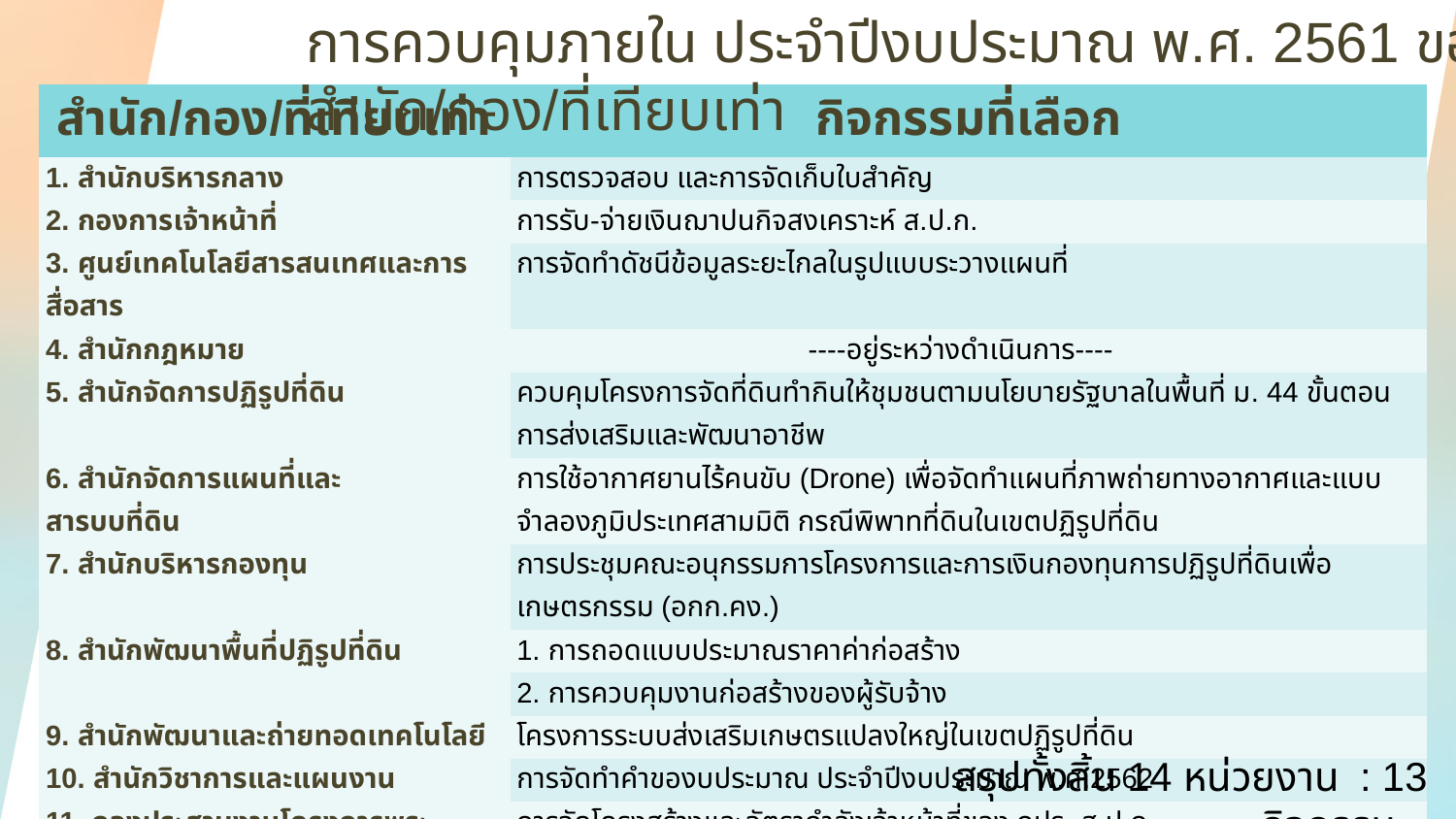

การควบคุมภายใน ประจำปีงบประมาณ พ.ศ. 2561 ของสำนัก/กอง/ที่เทียบเท่า
| สำนัก/กอง/ที่เทียบเท่า | กิจกรรมที่เลือก |
| --- | --- |
| 1. สำนักบริหารกลาง | การตรวจสอบ และการจัดเก็บใบสำคัญ |
| 2. กองการเจ้าหน้าที่ | การรับ-จ่ายเงินฌาปนกิจสงเคราะห์ ส.ป.ก. |
| 3. ศูนย์เทคโนโลยีสารสนเทศและการสื่อสาร | การจัดทำดัชนีข้อมูลระยะไกลในรูปแบบระวางแผนที่ |
| 4. สำนักกฎหมาย | ----อยู่ระหว่างดำเนินการ---- |
| 5. สำนักจัดการปฏิรูปที่ดิน | ควบคุมโครงการจัดที่ดินทำกินให้ชุมชนตามนโยบายรัฐบาลในพื้นที่ ม. 44 ขั้นตอนการส่งเสริมและพัฒนาอาชีพ |
| 6. สำนักจัดการแผนที่และ สารบบที่ดิน | การใช้อากาศยานไร้คนขับ (Drone) เพื่อจัดทำแผนที่ภาพถ่ายทางอากาศและแบบจำลองภูมิประเทศสามมิติ กรณีพิพาทที่ดินในเขตปฏิรูปที่ดิน |
| 7. สำนักบริหารกองทุน | การประชุมคณะอนุกรรมการโครงการและการเงินกองทุนการปฏิรูปที่ดินเพื่อเกษตรกรรม (อกก.คง.) |
| 8. สำนักพัฒนาพื้นที่ปฏิรูปที่ดิน | 1. การถอดแบบประมาณราคาค่าก่อสร้าง |
|  | 2. การควบคุมงานก่อสร้างของผู้รับจ้าง |
| 9. สำนักพัฒนาและถ่ายทอดเทคโนโลยี | โครงการระบบส่งเสริมเกษตรแปลงใหญ่ในเขตปฏิรูปที่ดิน |
| 10. สำนักวิชาการและแผนงาน | การจัดทำคำของบประมาณ ประจำปีงบประมาณ พ.ศ.2562 |
| 11. กองประสานงานโครงการพระราชดำริและโครงการพิเศษ | การจัดโครงสร้างและอัตรากำลังเจ้าหน้าที่ของ กปร. ส.ป.ก. |
| 12. ศูนย์พัฒนาและส่งเสริมศิลปาชีพ | ----อยู่ระหว่างดำเนินการ--- |
| 13. กลุ่มตรวจสอบภายใน | การตรวจสอบการเบิกจ่ายเงินสวัสดิการเกี่ยวกับการศึกษาของบุตร |
| 14. กลุ่มพัฒนาระบบบริหาร | การจัดทำตัวชี้วัดระดับบุคคล (IPA บุคคล) |
สรุปทั้งสิ้น 14 หน่วยงาน  : 13 กิจกรรม